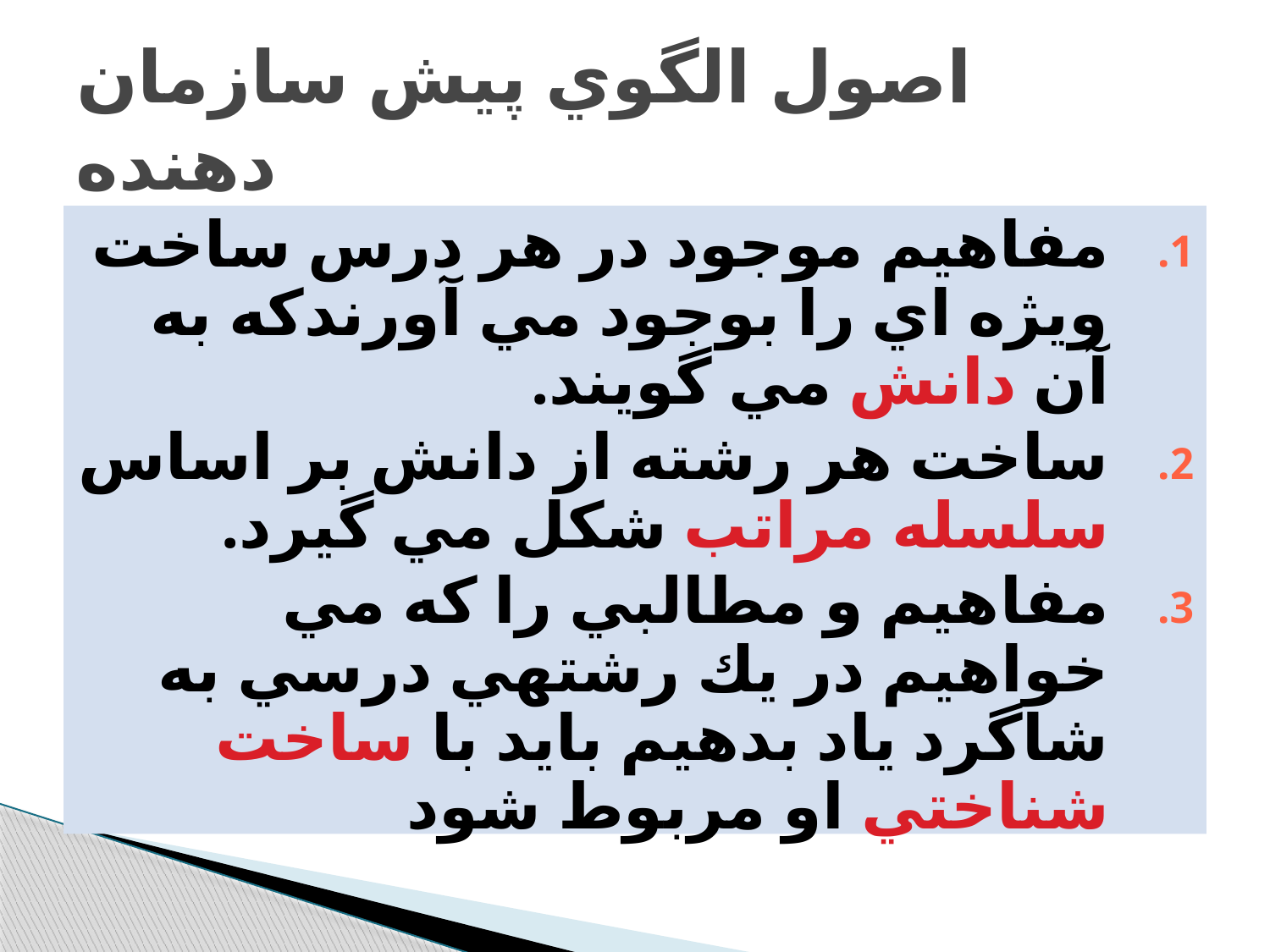

# اصول الگوي پيش سازمان دهنده
مفاهيم موجود در هر درس ساخت ويژه اي را بوجود مي آورندكه به آن دانش مي گويند.
ساخت هر رشته از دانش بر اساس سلسله مراتب شكل مي گيرد.
مفاهيم و مطالبي را كه مي خواهيم در يك رشته‎ي درسي به شاگرد ياد بدهيم بايد با ساخت شناختي او مربوط شود